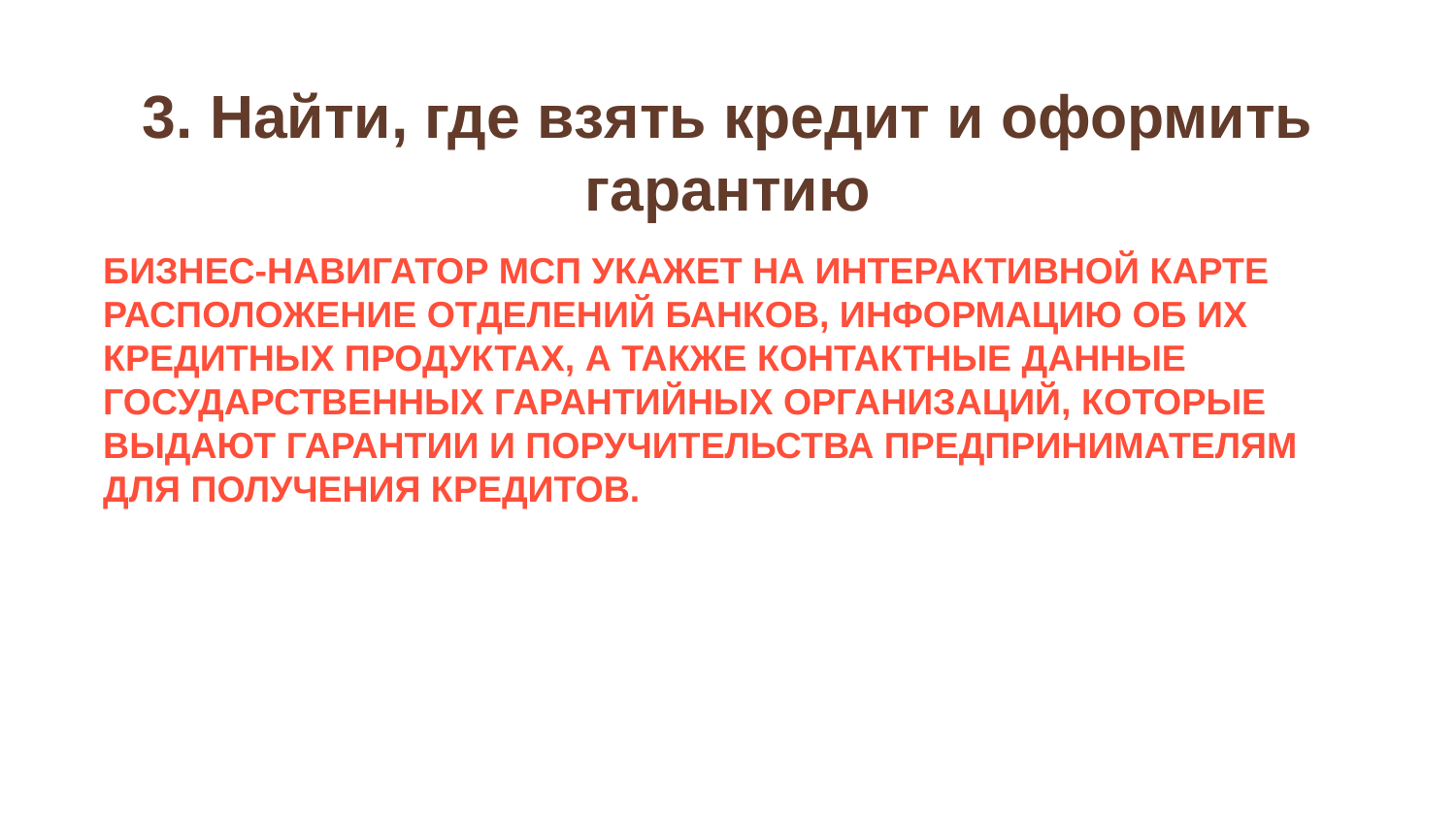

# 3. Найти, где взять кредит и оформить гарантию
Бизнес-навигатор МСП укажет на интерактивной карте расположение отделений банков, информацию об их кредитных продуктах, а также контактные данные государственных гарантийных организаций, которые выдают гарантии и поручительства предпринимателям для получения кредитов.